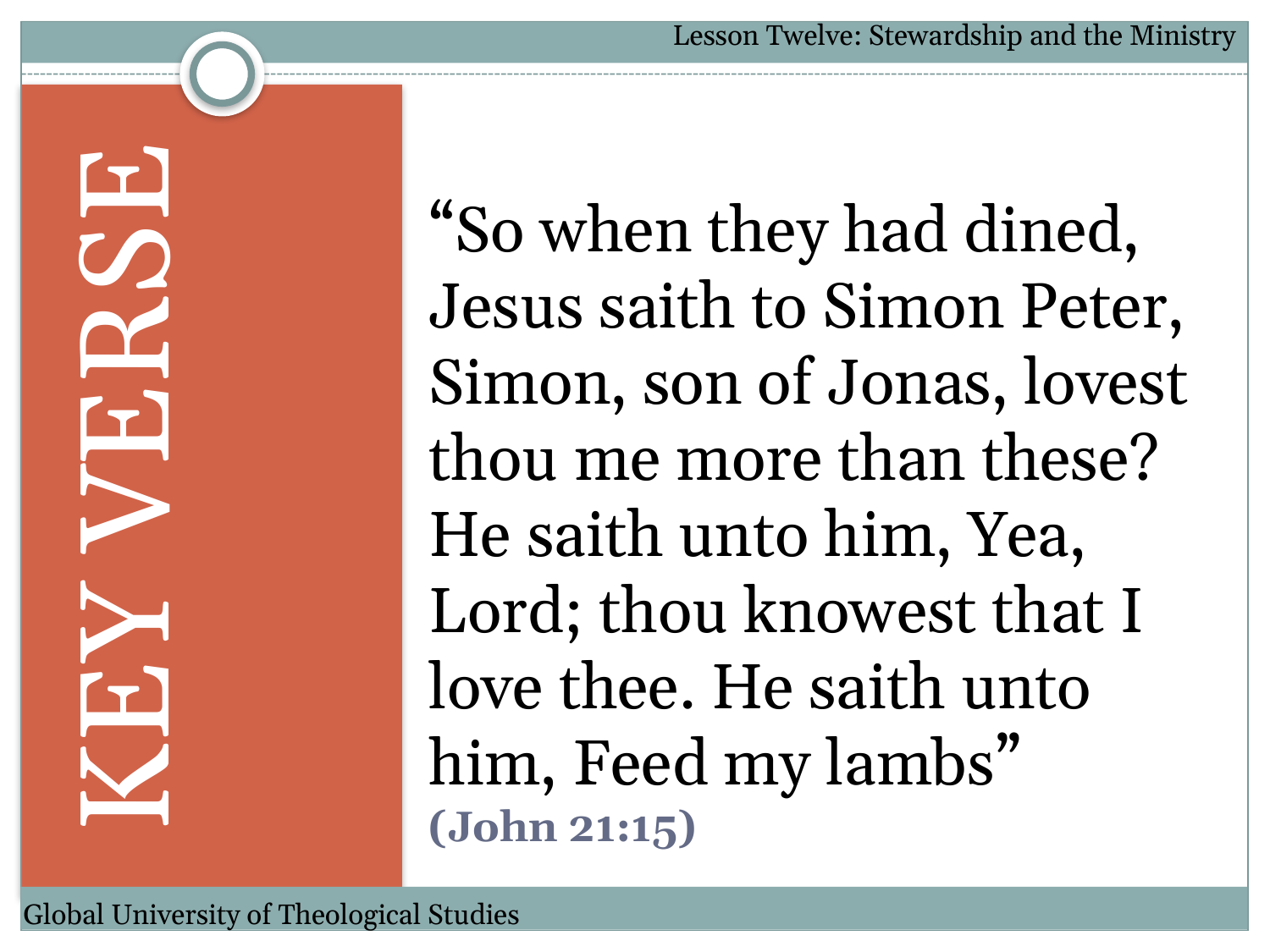

Lesson Twelve: Stewardship and the Ministry
Key verse
“So when they had dined, Jesus saith to Simon Peter, Simon, son of Jonas, lovest thou me more than these? He saith unto him, Yea, Lord; thou knowest that I love thee. He saith unto him, Feed my lambs”
(John 21:15)
Global University of Theological Studies